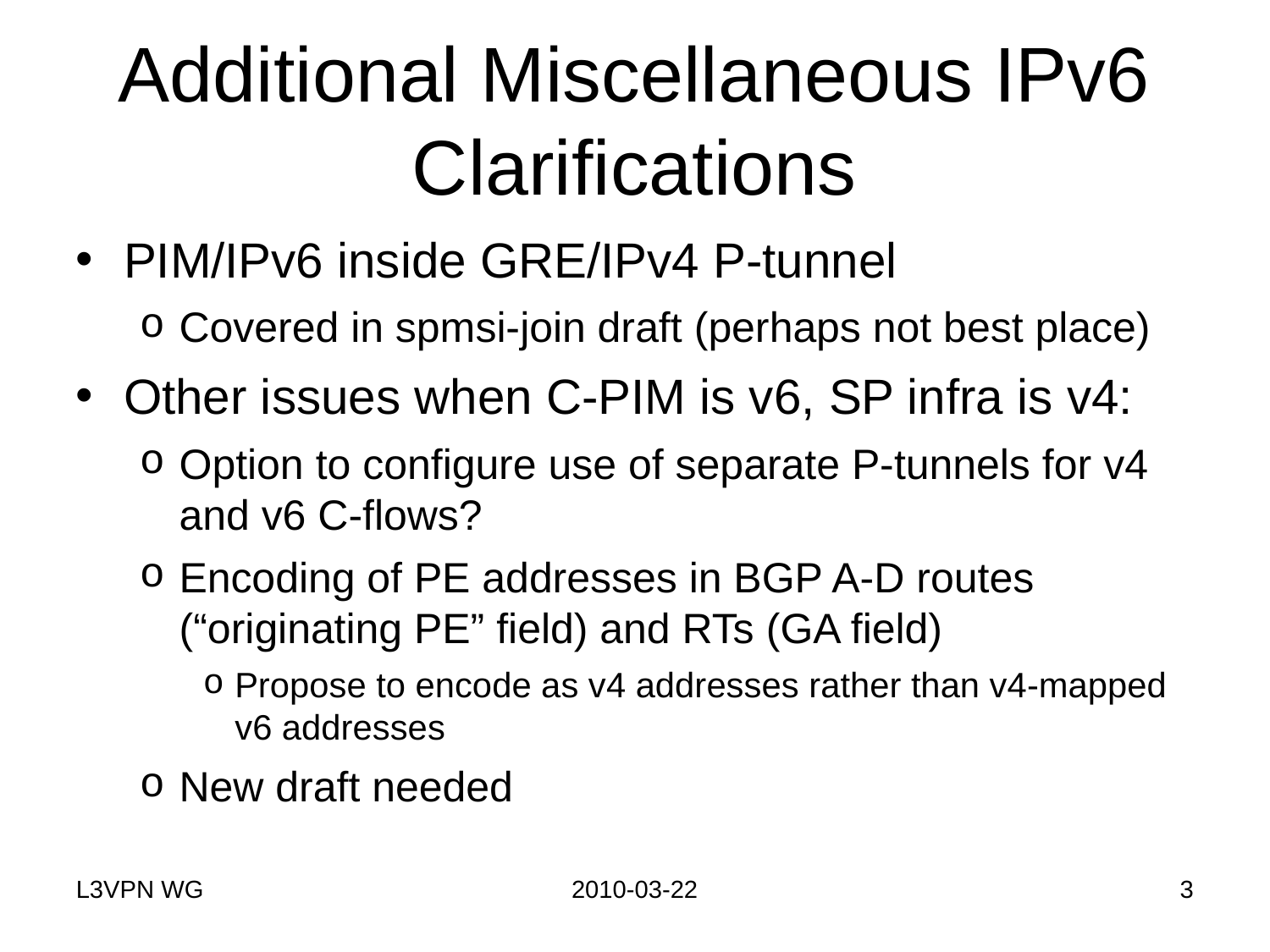

# Additional Miscellaneous IPv6 Clarifications
PIM/IPv6 inside GRE/IPv4 P-tunnel
Covered in spmsi-join draft (perhaps not best place)
Other issues when C-PIM is v6, SP infra is v4:
Option to configure use of separate P-tunnels for v4 and v6 C-flows?
Encoding of PE addresses in BGP A-D routes (“originating PE” field) and RTs (GA field)
Propose to encode as v4 addresses rather than v4-mapped v6 addresses
New draft needed
L3VPN WG
2010-03-22
3